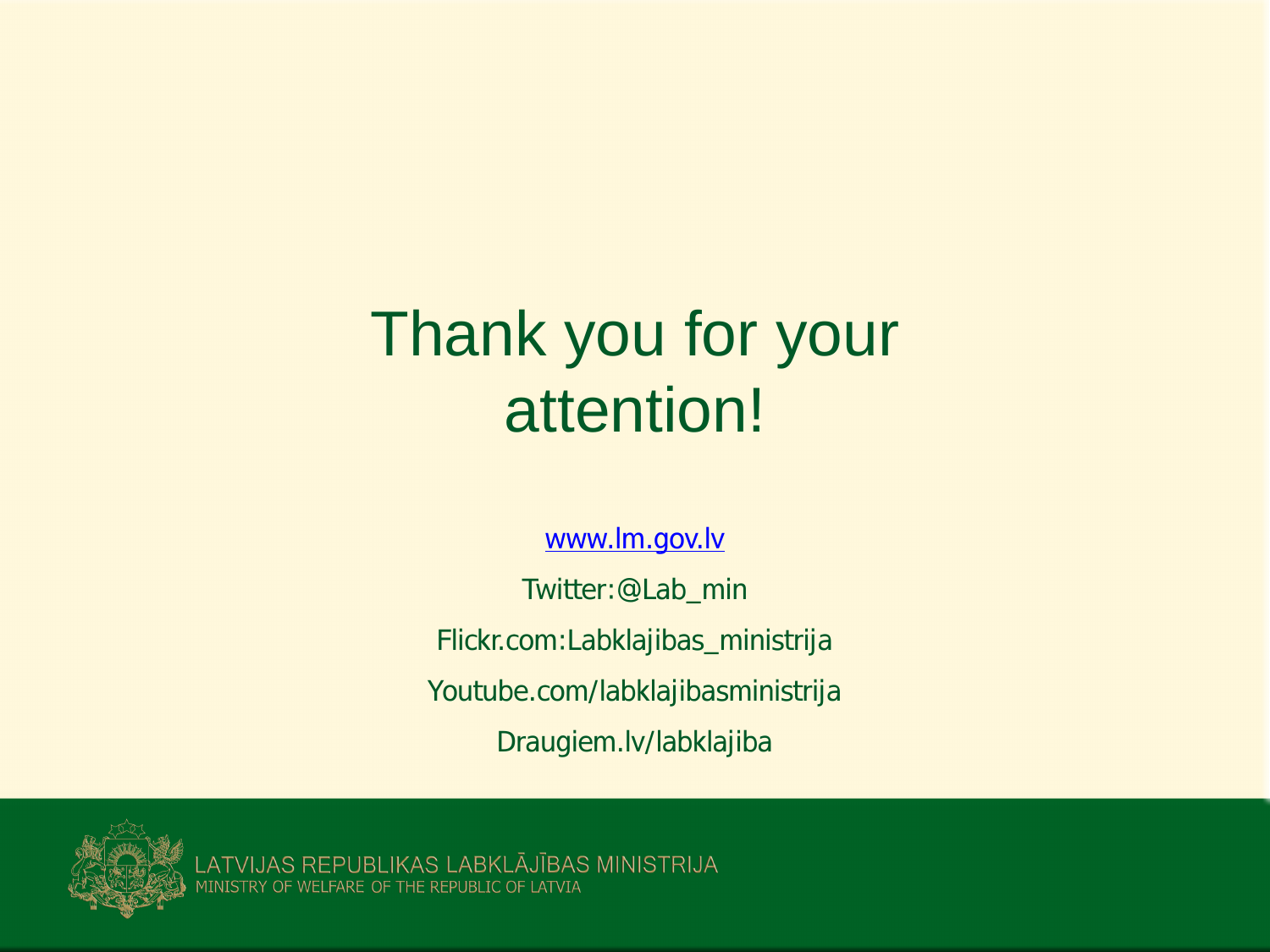

Thank you for your attention!

www.lm.gov.lv

Twitter:@Lab_min

Flickr.com:Labklajibas_ministrija

Youtube.com/labklajibasministrija

Draugiem.lv/labklajiba